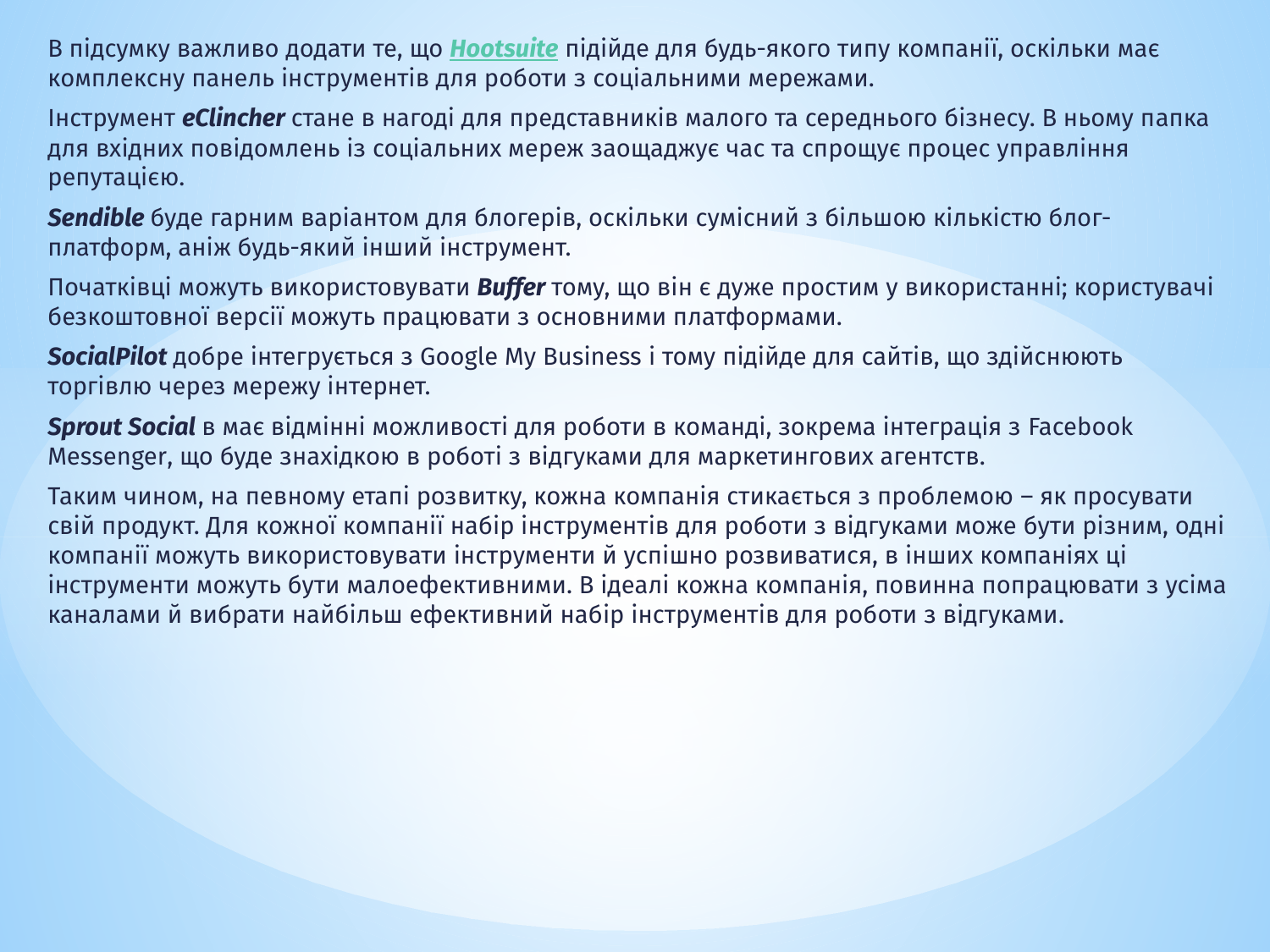

В підсумку важливо додати те, що Hootsuite підійде для будь-якого типу компанії, оскільки має комплексну панель інструментів для роботи з соціальними мережами.
Інструмент eClincher стане в нагоді для представників малого та середнього бізнесу. В ньому папка для вхідних повідомлень із соціальних мереж заощаджує час та спрощує процес управління репутацією.
Sendible буде гарним варіантом для блогерів, оскільки сумісний з більшою кількістю блог-платформ, аніж будь-який інший інструмент.
Початківці можуть використовувати Buffer тому, що він є дуже простим у використанні; користувачі безкоштовної версії можуть працювати з основними платформами.
SocialPilot добре інтегрується з Google My Business і тому підійде для сайтів, що здійснюють торгівлю через мережу інтернет.
Sprout Social в має відмінні можливості для роботи в команді, зокрема інтеграція з Facebook Messenger, що буде знахідкою в роботі з відгуками для маркетингових агентств.
Таким чином, на певному етапі розвитку, кожна компанія стикається з проблемою – як просувати свій продукт. Для кожної компанії набір інструментів для роботи з відгуками може бути різним, одні компанії можуть використовувати інструменти й успішно розвиватися, в інших компаніях ці інструменти можуть бути малоефективними. В ідеалі кожна компанія, повинна попрацювати з усіма каналами й вибрати найбільш ефективний набір інструментів для роботи з відгуками.